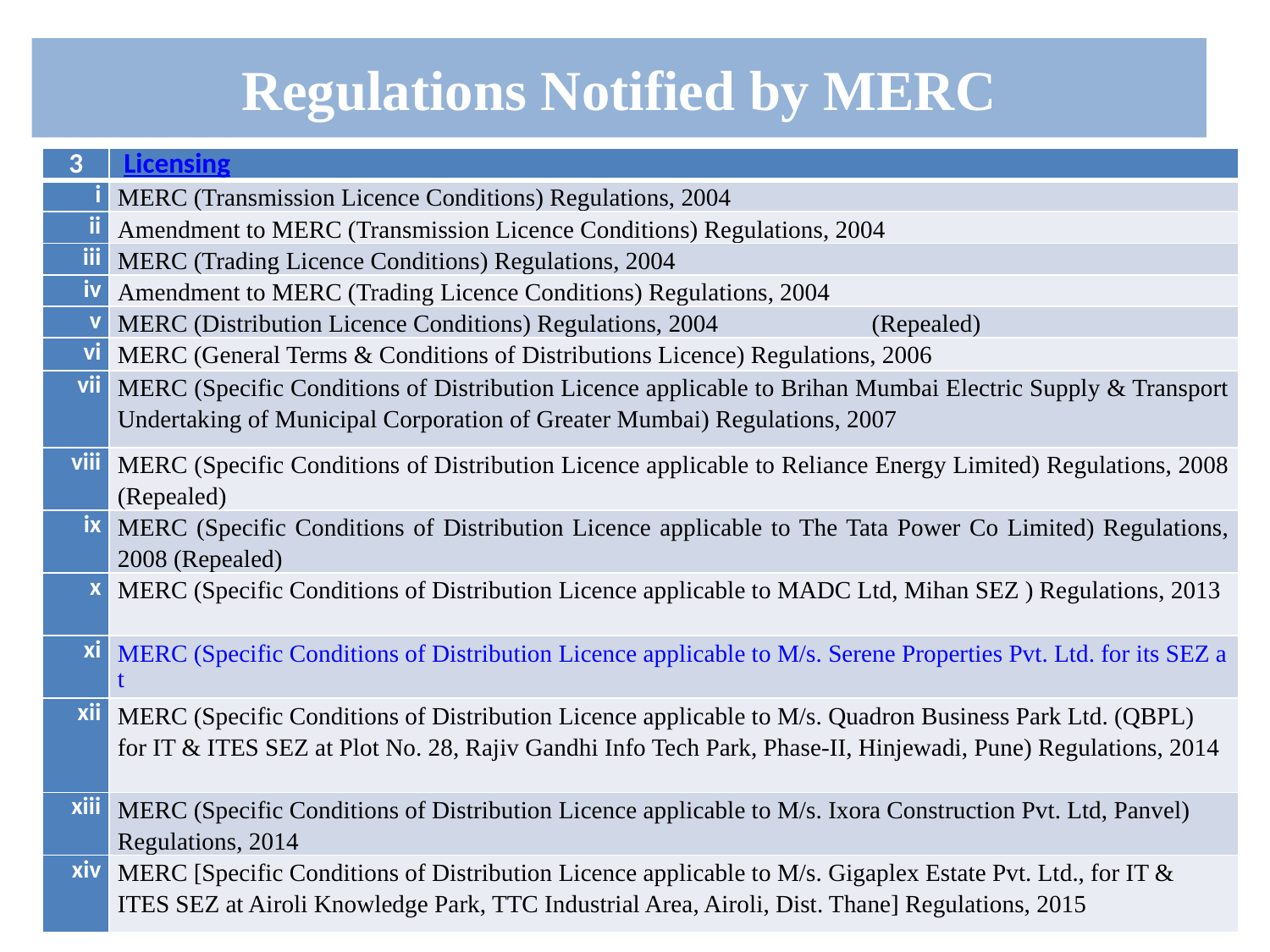

# Regulations Notified by MERC
| 3 | Licensing |
| --- | --- |
| i | MERC (Transmission Licence Conditions) Regulations, 2004 |
| ii | Amendment to MERC (Transmission Licence Conditions) Regulations, 2004 |
| iii | MERC (Trading Licence Conditions) Regulations, 2004 |
| iv | Amendment to MERC (Trading Licence Conditions) Regulations, 2004 |
| v | MERC (Distribution Licence Conditions) Regulations, 2004 (Repealed) |
| vi | MERC (General Terms & Conditions of Distributions Licence) Regulations, 2006 |
| vii | MERC (Specific Conditions of Distribution Licence applicable to Brihan Mumbai Electric Supply & Transport Undertaking of Municipal Corporation of Greater Mumbai) Regulations, 2007 |
| viii | MERC (Specific Conditions of Distribution Licence applicable to Reliance Energy Limited) Regulations, 2008 (Repealed) |
| ix | MERC (Specific Conditions of Distribution Licence applicable to The Tata Power Co Limited) Regulations, 2008 (Repealed) |
| x | MERC (Specific Conditions of Distribution Licence applicable to MADC Ltd, Mihan SEZ ) Regulations, 2013 |
| xi | MERC (Specific Conditions of Distribution Licence applicable to M/s. Serene Properties Pvt. Ltd. for its SEZ at Airoli ) Regulations, 2013 |
| xii | MERC (Specific Conditions of Distribution Licence applicable to M/s. Quadron Business Park Ltd. (QBPL) for IT & ITES SEZ at Plot No. 28, Rajiv Gandhi Info Tech Park, Phase-II, Hinjewadi, Pune) Regulations, 2014 |
| xiii | MERC (Specific Conditions of Distribution Licence applicable to M/s. Ixora Construction Pvt. Ltd, Panvel) Regulations, 2014 |
| xiv | MERC [Specific Conditions of Distribution Licence applicable to M/s. Gigaplex Estate Pvt. Ltd., for IT & ITES SEZ at Airoli Knowledge Park, TTC Industrial Area, Airoli, Dist. Thane] Regulations, 2015 |